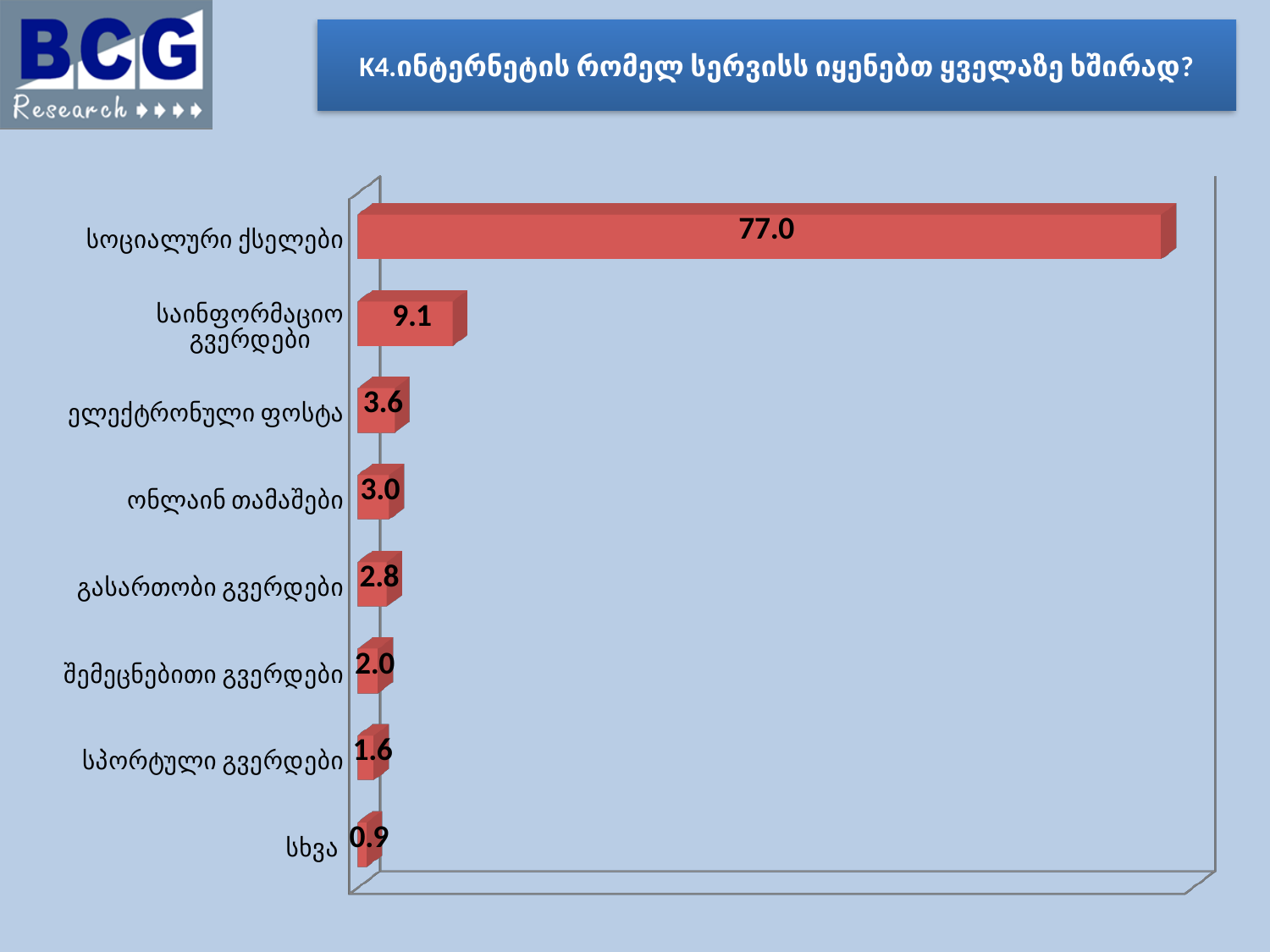

K4.ინტერნეტის რომელ სერვისს იყენებთ ყველაზე ხშირად?

[unsupported chart]